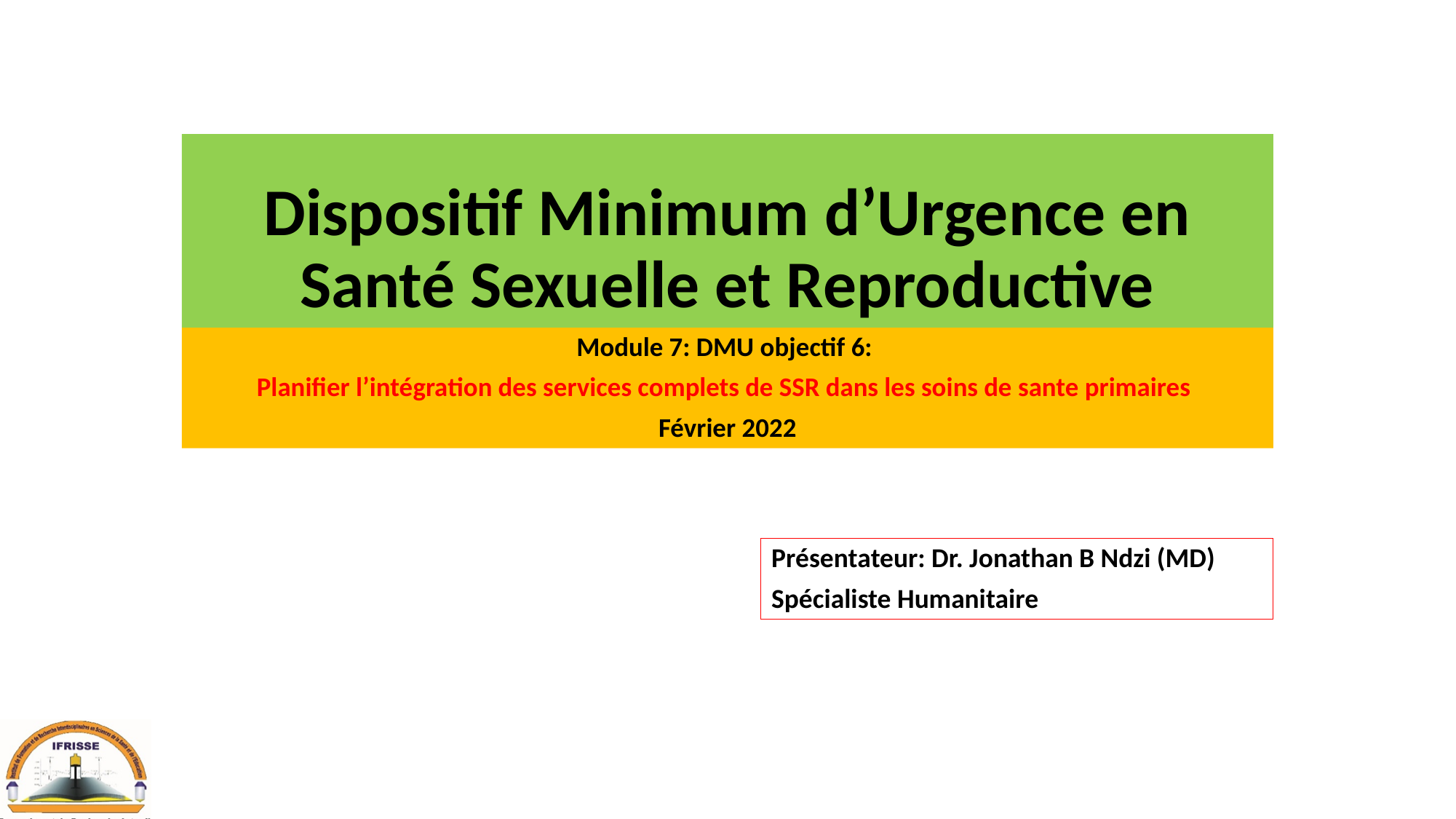

# Dispositif Minimum d’Urgence en Santé Sexuelle et Reproductive
Module 7: DMU objectif 6:
Planifier l’intégration des services complets de SSR dans les soins de sante primaires
Février 2022
Présentateur: Dr. Jonathan B Ndzi (MD)
Spécialiste Humanitaire